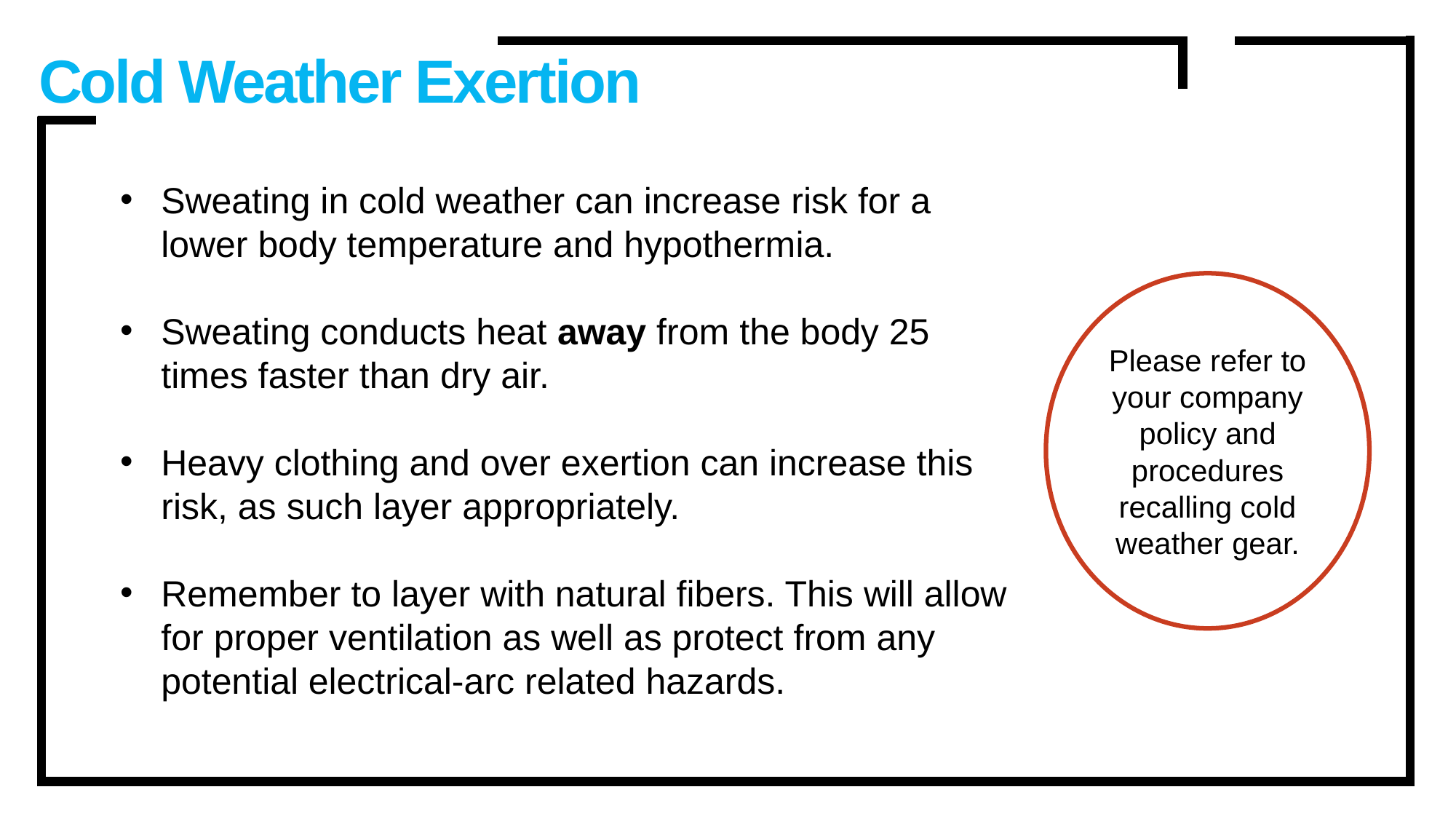

Cold Weather Exertion
Sweating in cold weather can increase risk for a lower body temperature and hypothermia.

Sweating conducts heat away from the body 25 times faster than dry air.
Heavy clothing and over exertion can increase this risk, as such layer appropriately.

Remember to layer with natural fibers. This will allow for proper ventilation as well as protect from any potential electrical-arc related hazards.
Please refer to your company policy and procedures recalling cold weather gear.
Embed Video or Place Photo Here
CONFIDENTIAL